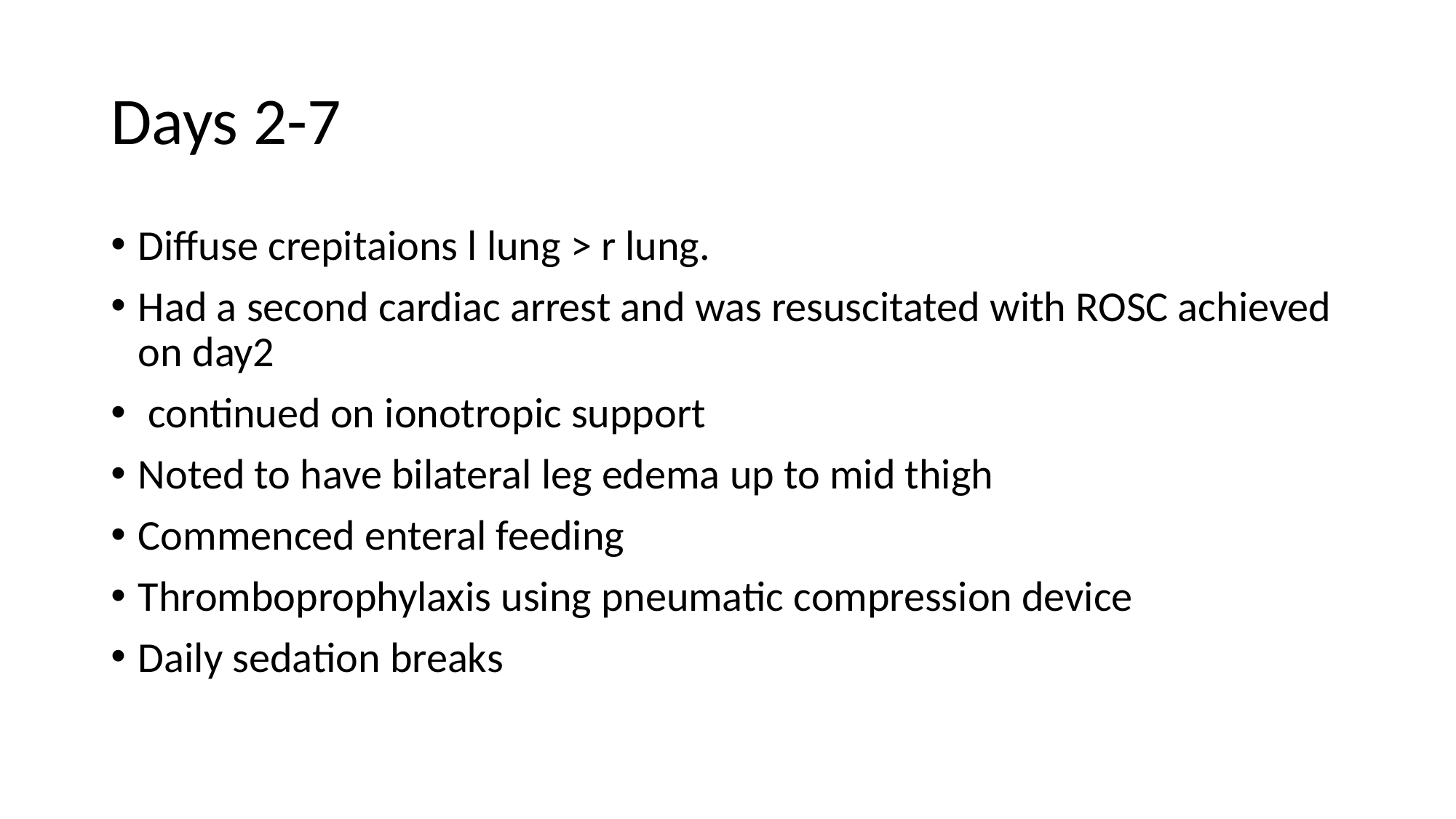

# Days 2-7
Diffuse crepitaions l lung > r lung.
Had a second cardiac arrest and was resuscitated with ROSC achieved on day2
 continued on ionotropic support
Noted to have bilateral leg edema up to mid thigh
Commenced enteral feeding
Thromboprophylaxis using pneumatic compression device
Daily sedation breaks